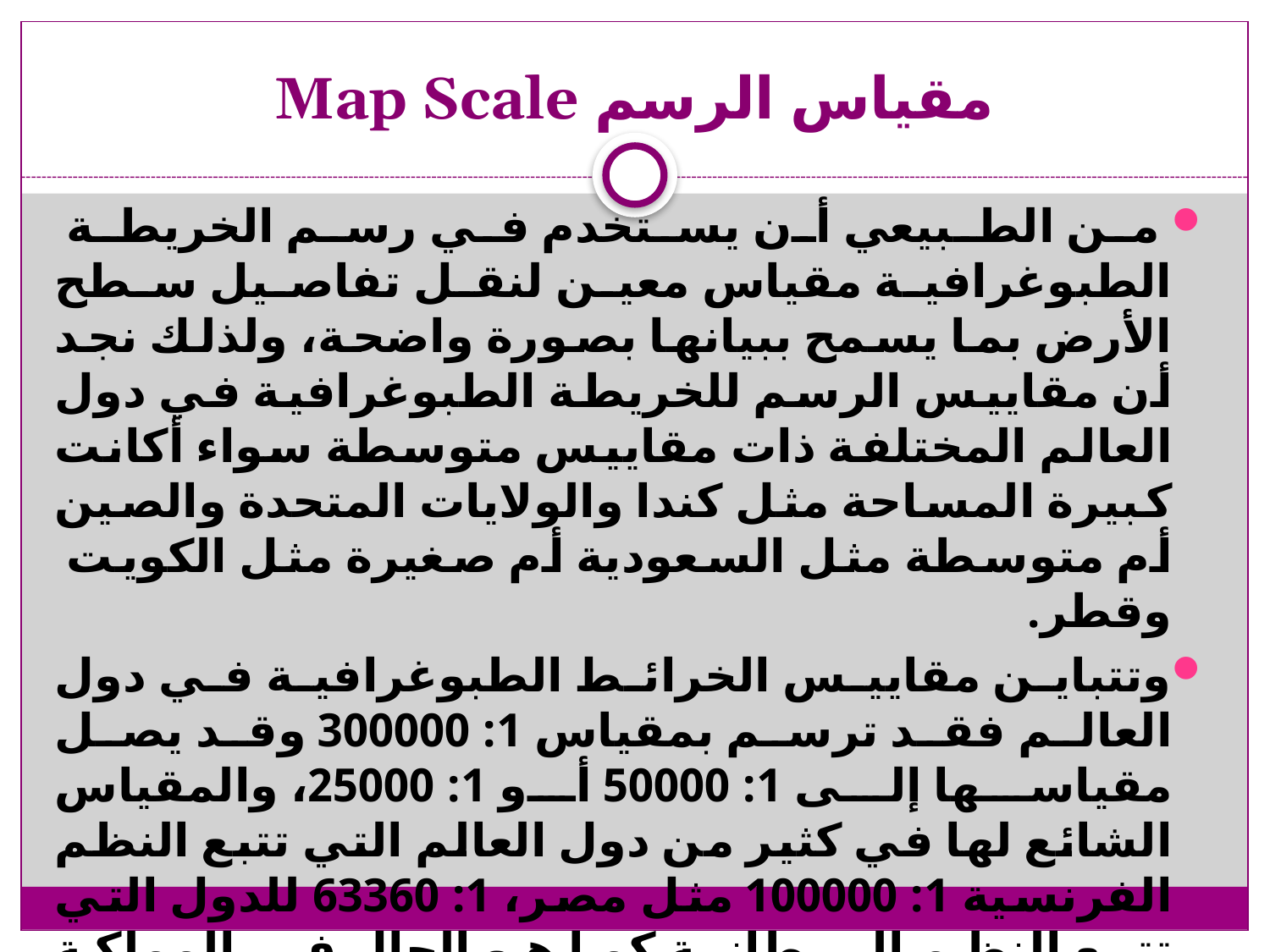

# مقياس الرسم Map Scale
 من الطبيعي أن يستخدم في رسم الخريطة  الطبوغرافية مقياس معين لنقل تفاصيل سطح الأرض بما يسمح ببيانها بصورة واضحة، ولذلك نجد أن مقاييس الرسم للخريطة الطبوغرافية في دول العالم المختلفة ذات مقاييس متوسطة سواء أكانت كبيرة المساحة مثل كندا والولايات المتحدة والصين أم متوسطة مثل السعودية أم صغيرة مثل الكويت  وقطر.
وتتباين مقاييس الخرائط الطبوغرافية في دول العالم فقد ترسم بمقياس 1: 300000 وقد يصل مقياسها إلى 1: 50000 أو 1: 25000، والمقياس الشائع لها في كثير من دول العالم التي تتبع النظم الفرنسية 1: 100000 مثل مصر، 1: 63360 للدول التي تتبع النظم البريطانية كما هو الحال في المملكة المتحدة.
وعادة تبدأ الخرائط الطبوغرافية بمقياس 1: 500000 إلى 1: 250000 إلى 1: 100000 فأكبر إلى 1: 50000 إلى 1: 25000 إلى 1: 20000.